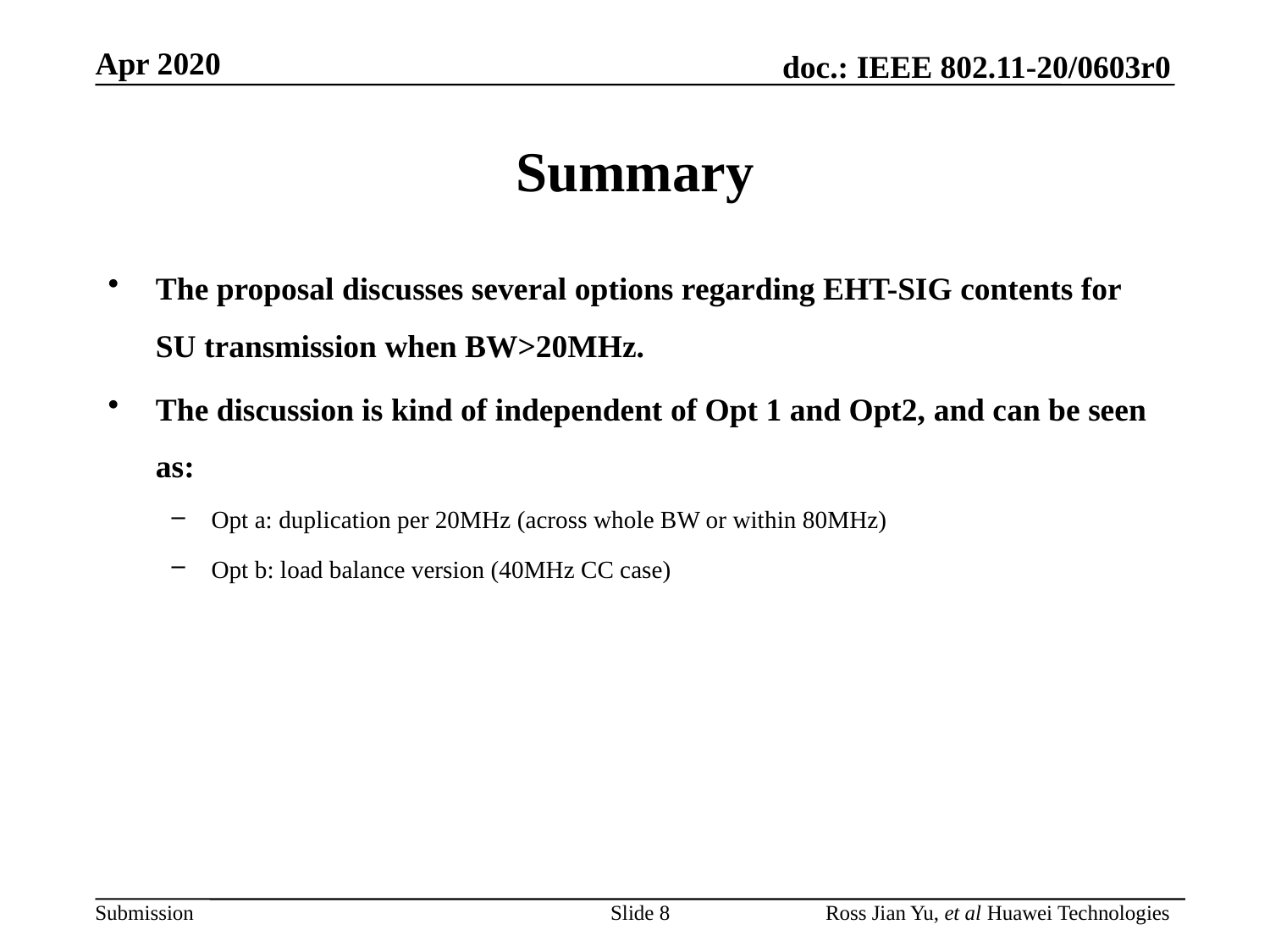

# Summary
The proposal discusses several options regarding EHT-SIG contents for SU transmission when BW>20MHz.
The discussion is kind of independent of Opt 1 and Opt2, and can be seen as:
Opt a: duplication per 20MHz (across whole BW or within 80MHz)
Opt b: load balance version (40MHz CC case)

Slide 8